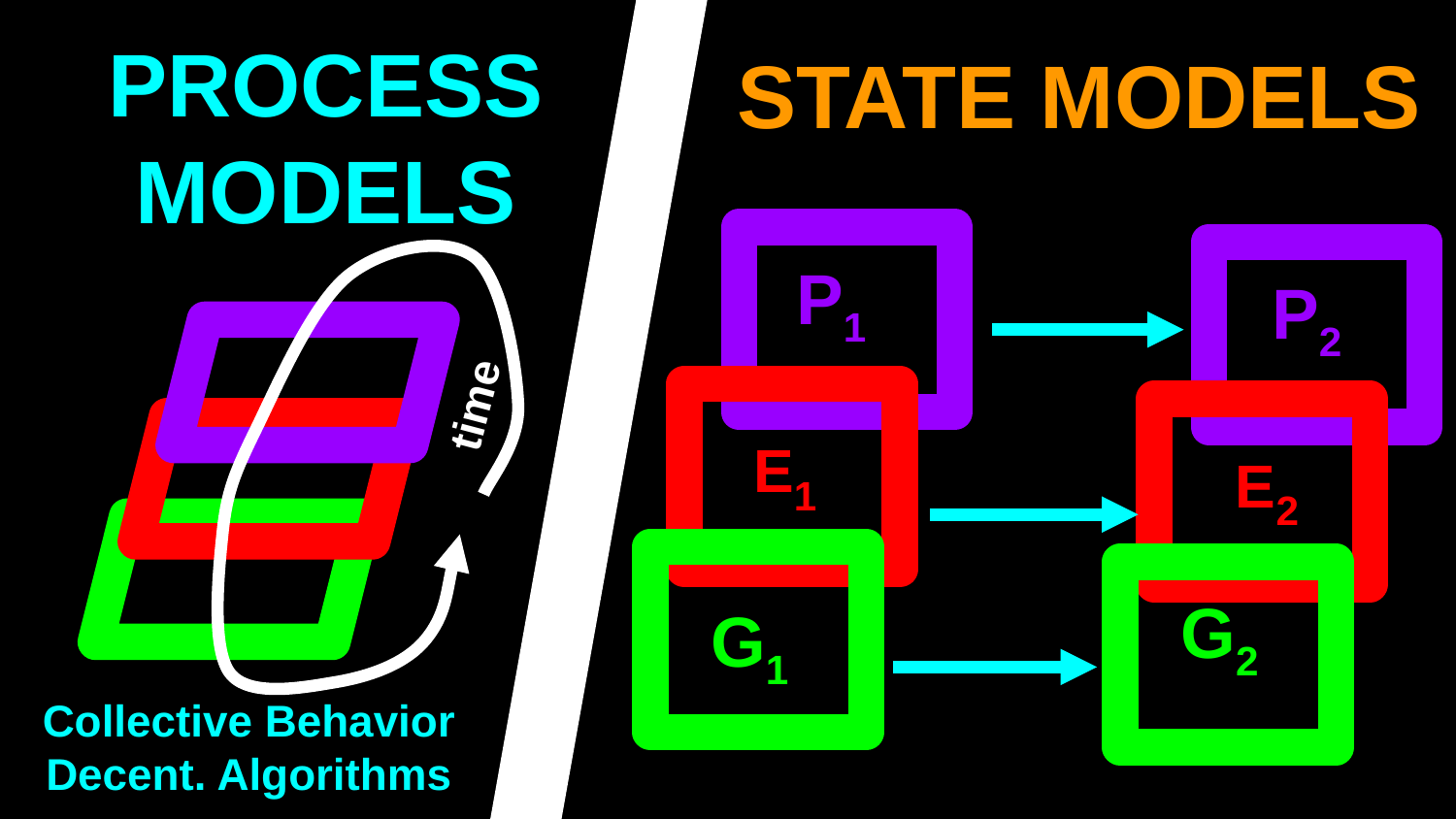

PROCESS MODELS
STATE MODELS

P1

P2

time

E1

E2

G2
G1
Collective Behavior
Decent. Algorithms